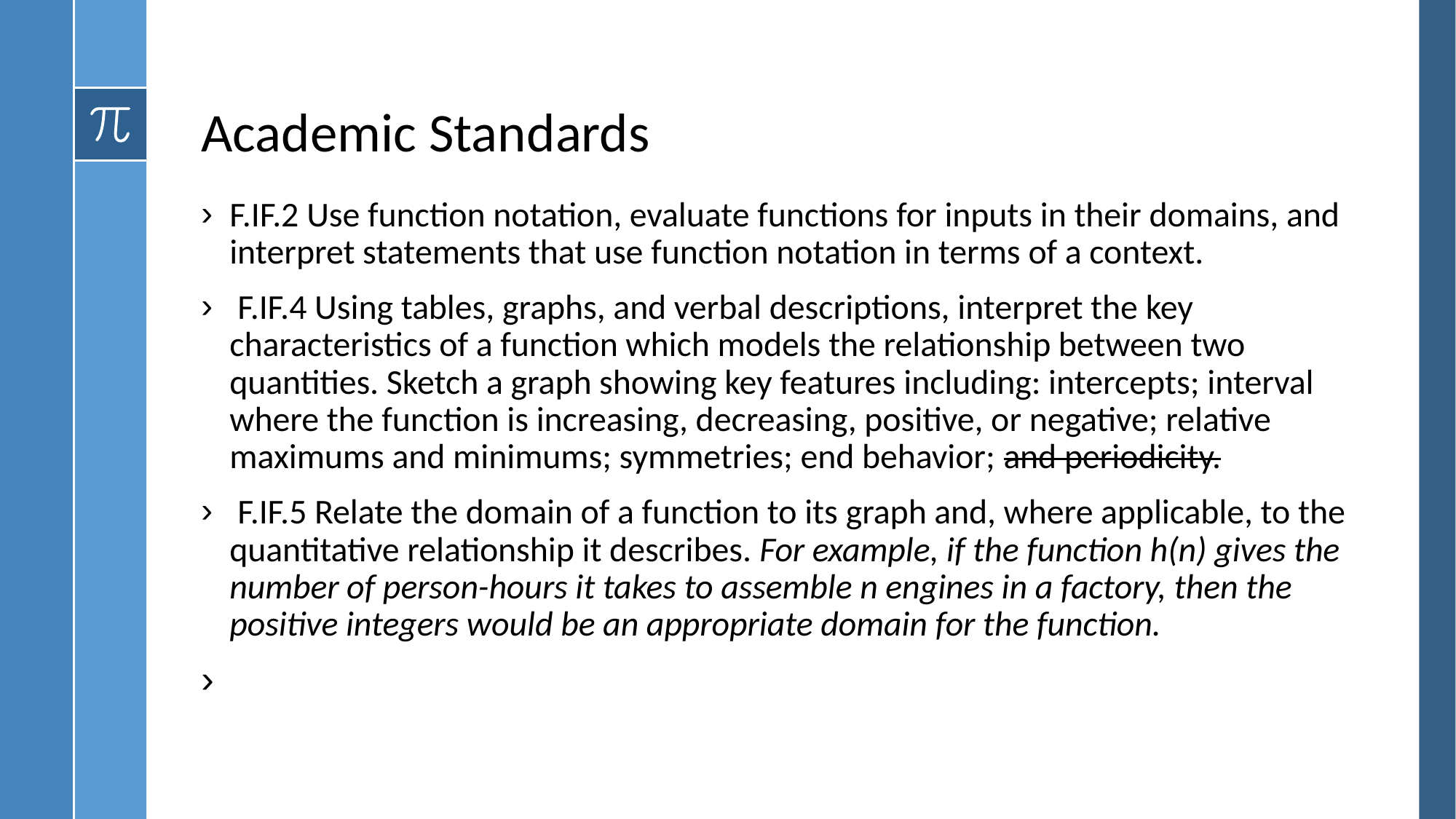

# Academic Standards
F.IF.2 Use function notation, evaluate functions for inputs in their domains, and interpret statements that use function notation in terms of a context.
 F.IF.4 Using tables, graphs, and verbal descriptions, interpret the key characteristics of a function which models the relationship between two quantities. Sketch a graph showing key features including: intercepts; interval where the function is increasing, decreasing, positive, or negative; relative maximums and minimums; symmetries; end behavior; and periodicity.
 F.IF.5 Relate the domain of a function to its graph and, where applicable, to the quantitative relationship it describes. For example, if the function h(n) gives the number of person-hours it takes to assemble n engines in a factory, then the positive integers would be an appropriate domain for the function.